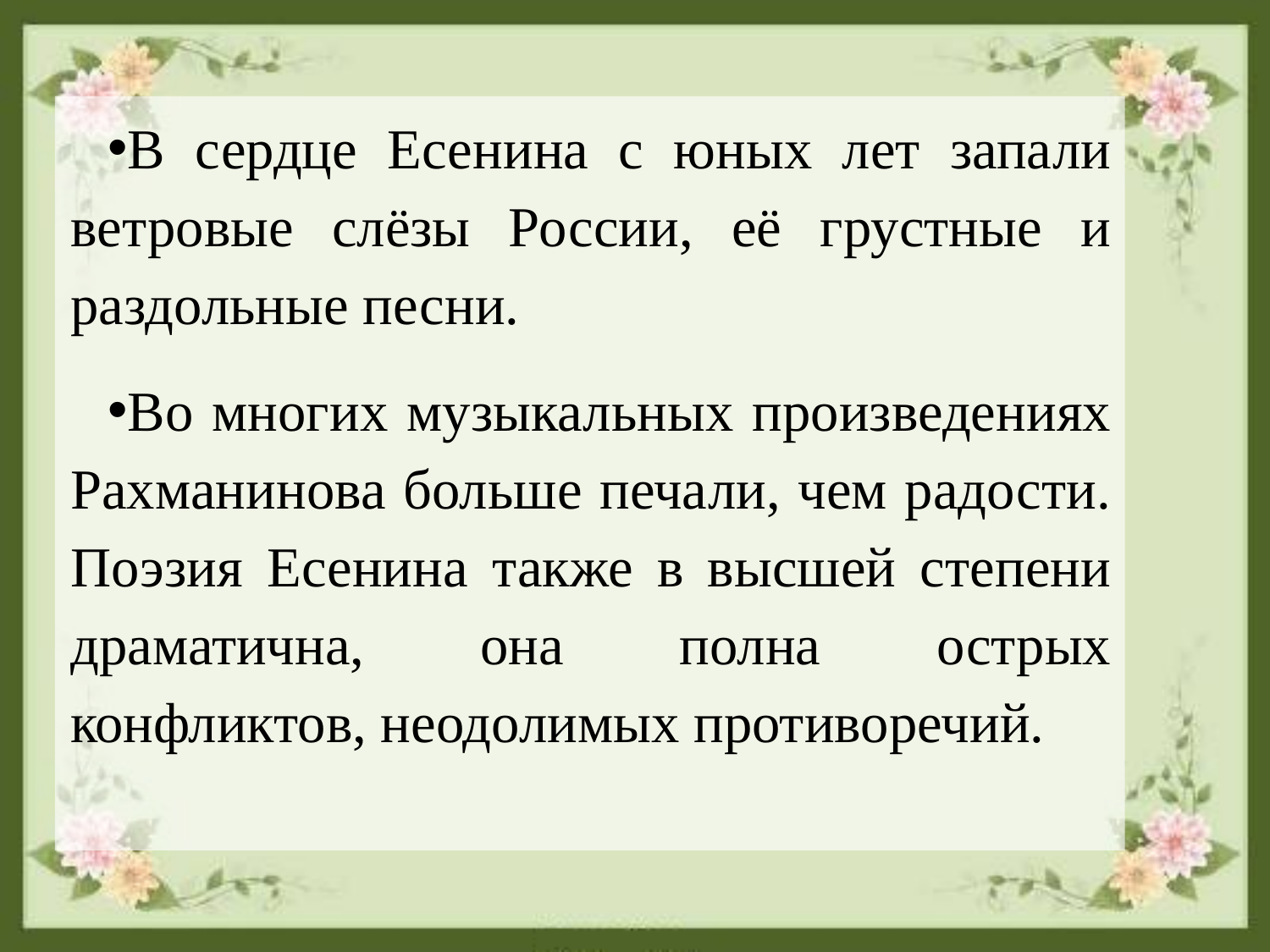

В сердце Есенина с юных лет запали ветровые слёзы России, её грустные и раздольные песни.
Во многих музыкальных произведениях Рахманинова больше печали, чем радости. Поэзия Есенина также в высшей степени драматична, она полна острых конфликтов, неодолимых противоречий.